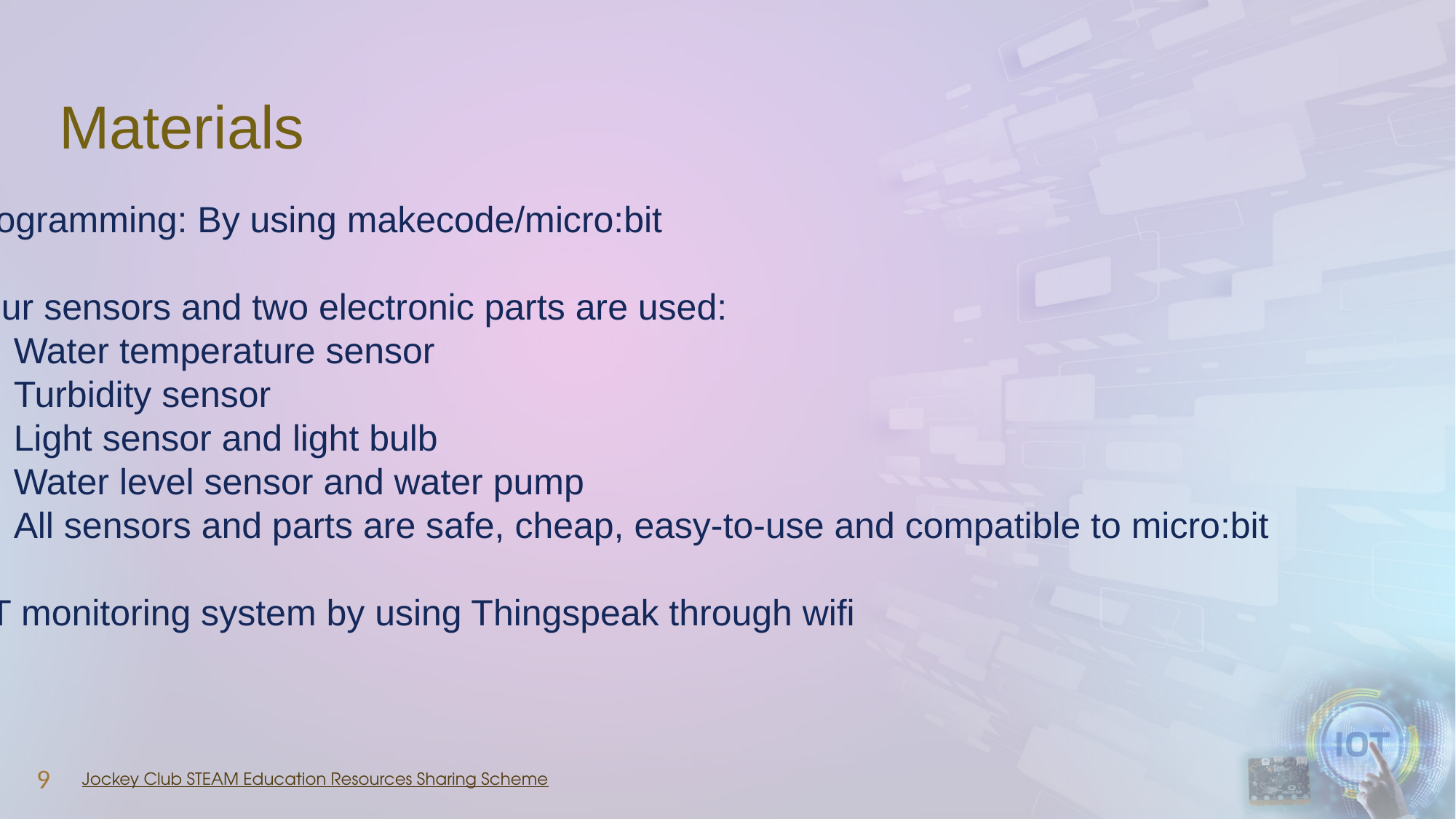

# Materials
Programming: By using makecode/micro:bit

Four sensors and two electronic parts are used:
Water temperature sensor
Turbidity sensor
Light sensor and light bulb
Water level sensor and water pump
All sensors and parts are safe, cheap, easy-to-use and compatible to micro:bit

IoT monitoring system by using Thingspeak through wifi